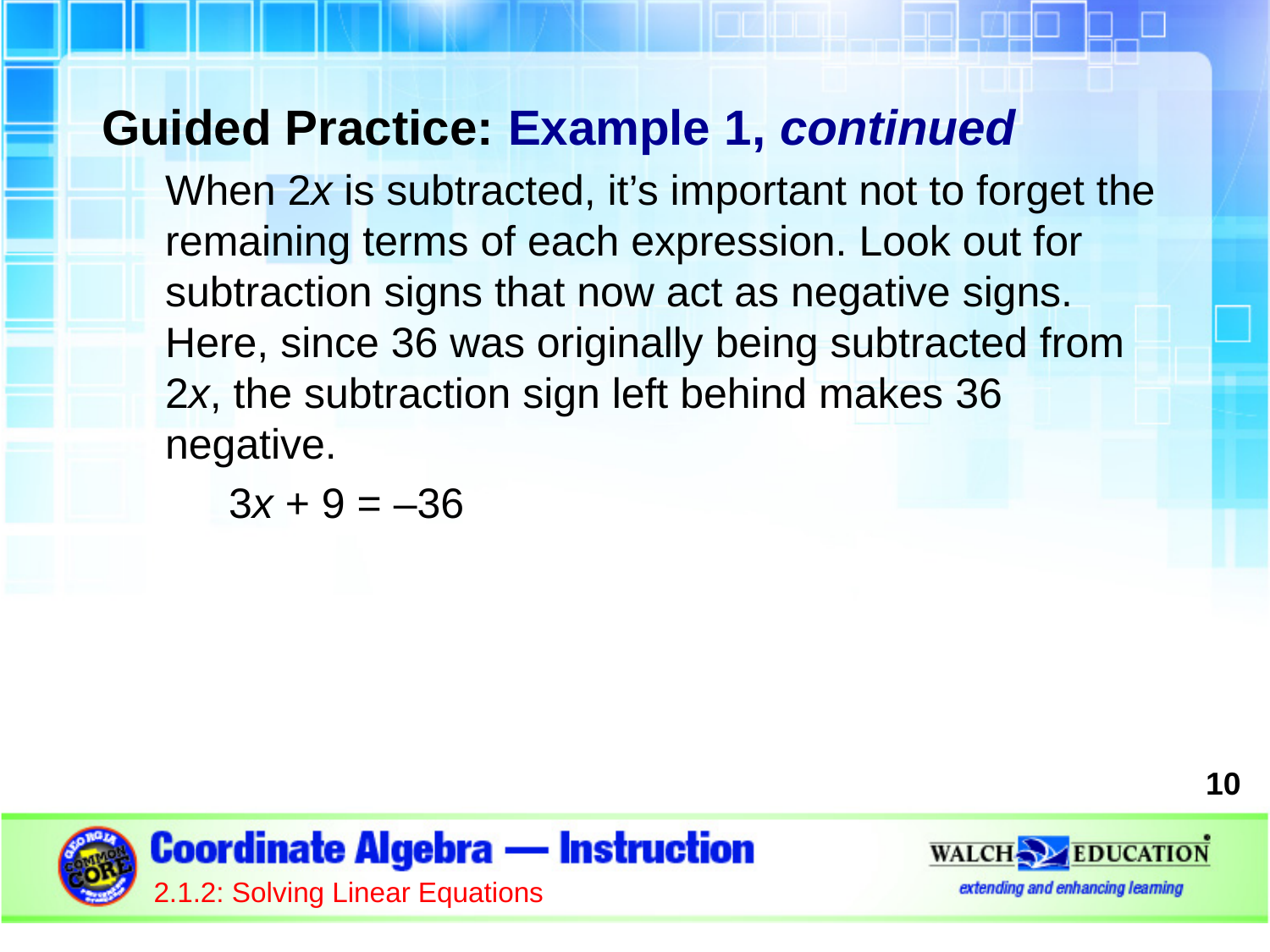

Guided Practice: Example 1, continued
When 2x is subtracted, it’s important not to forget the remaining terms of each expression. Look out for subtraction signs that now act as negative signs. Here, since 36 was originally being subtracted from 2x, the subtraction sign left behind makes 36 negative.
3x + 9 = –36
10
2.1.2: Solving Linear Equations